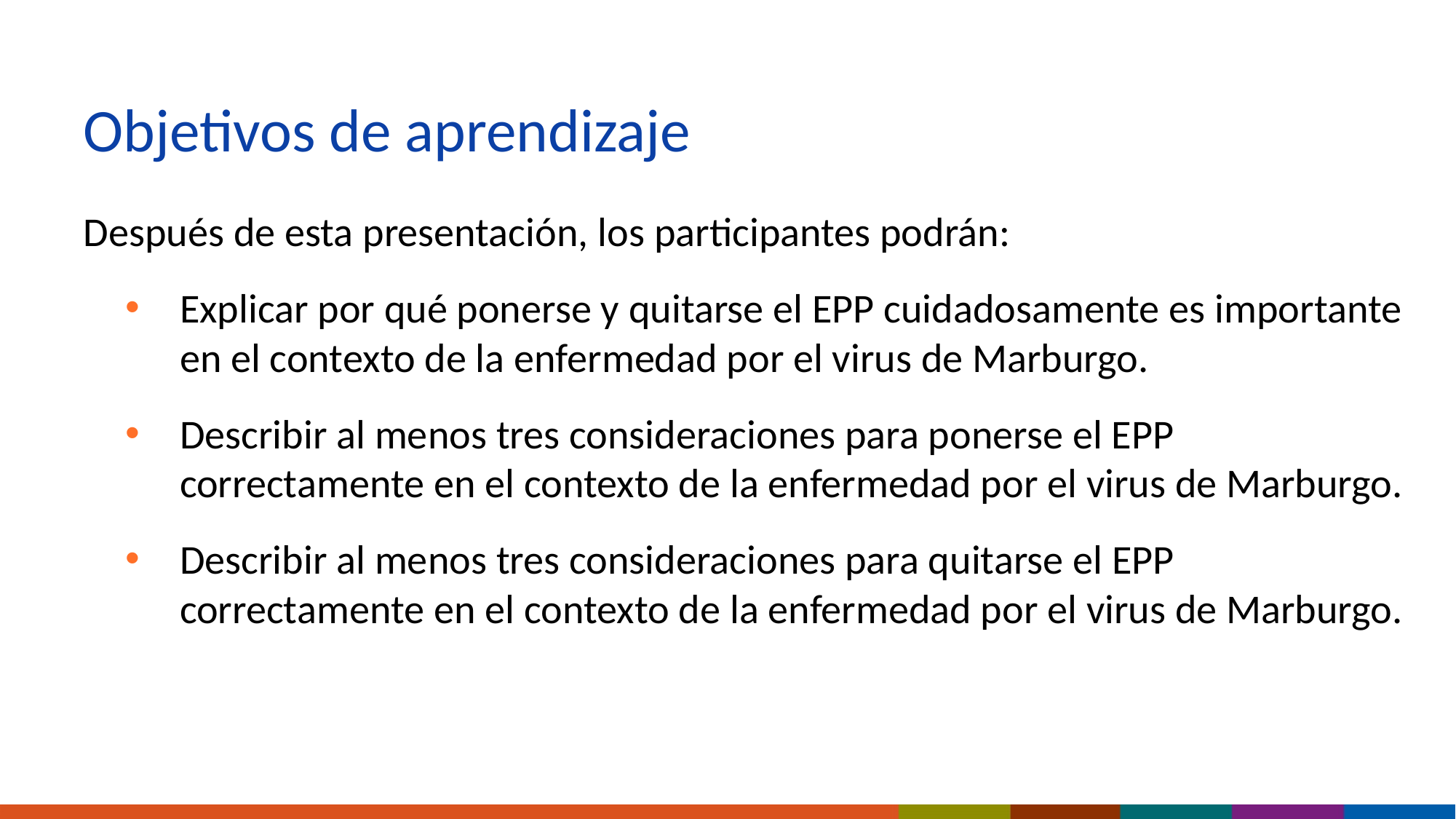

# Objetivos de aprendizaje
Después de esta presentación, los participantes podrán:
Explicar por qué ponerse y quitarse el EPP cuidadosamente es importante en el contexto de la enfermedad por el virus de Marburgo.
Describir al menos tres consideraciones para ponerse el EPP correctamente en el contexto de la enfermedad por el virus de Marburgo.
Describir al menos tres consideraciones para quitarse el EPP correctamente en el contexto de la enfermedad por el virus de Marburgo.